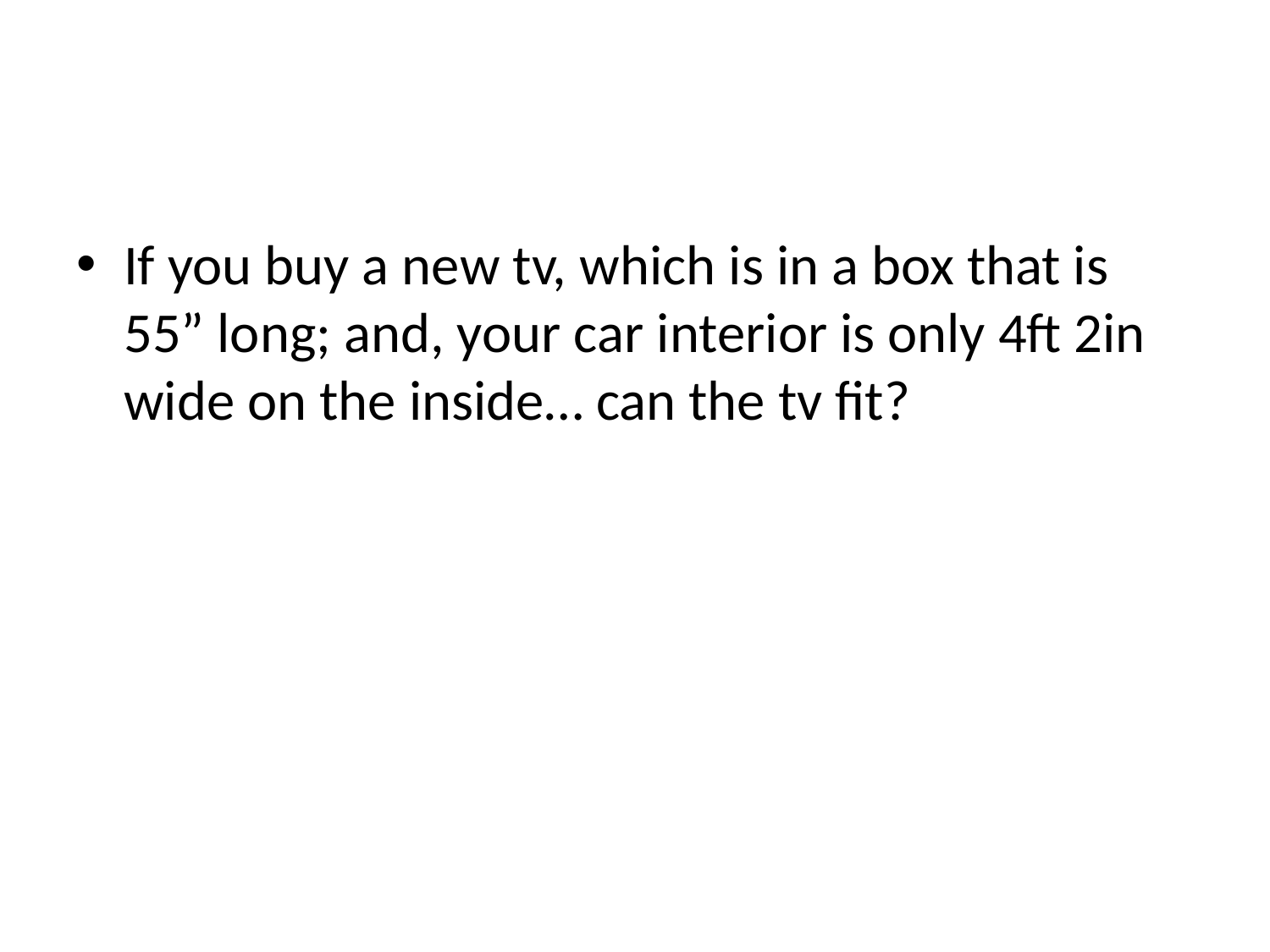

#
If you buy a new tv, which is in a box that is 55” long; and, your car interior is only 4ft 2in wide on the inside… can the tv fit?